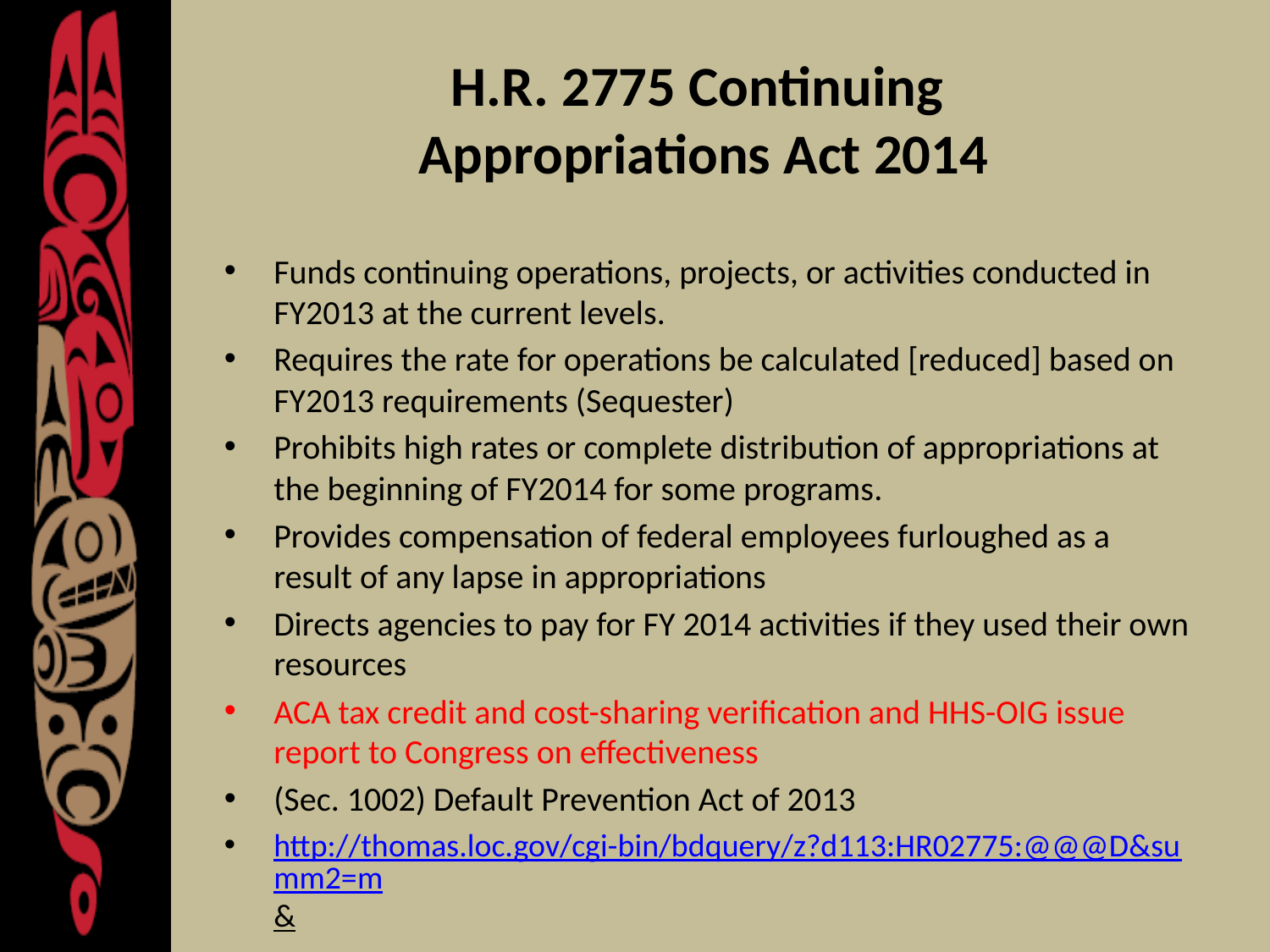

# H.R. 2775 Continuing Appropriations Act 2014
Funds continuing operations, projects, or activities conducted in FY2013 at the current levels.
Requires the rate for operations be calculated [reduced] based on FY2013 requirements (Sequester)
Prohibits high rates or complete distribution of appropriations at the beginning of FY2014 for some programs.
Provides compensation of federal employees furloughed as a result of any lapse in appropriations
Directs agencies to pay for FY 2014 activities if they used their own resources
ACA tax credit and cost-sharing verification and HHS-OIG issue report to Congress on effectiveness
(Sec. 1002) Default Prevention Act of 2013
http://thomas.loc.gov/cgi-bin/bdquery/z?d113:HR02775:@@@D&summ2=m&